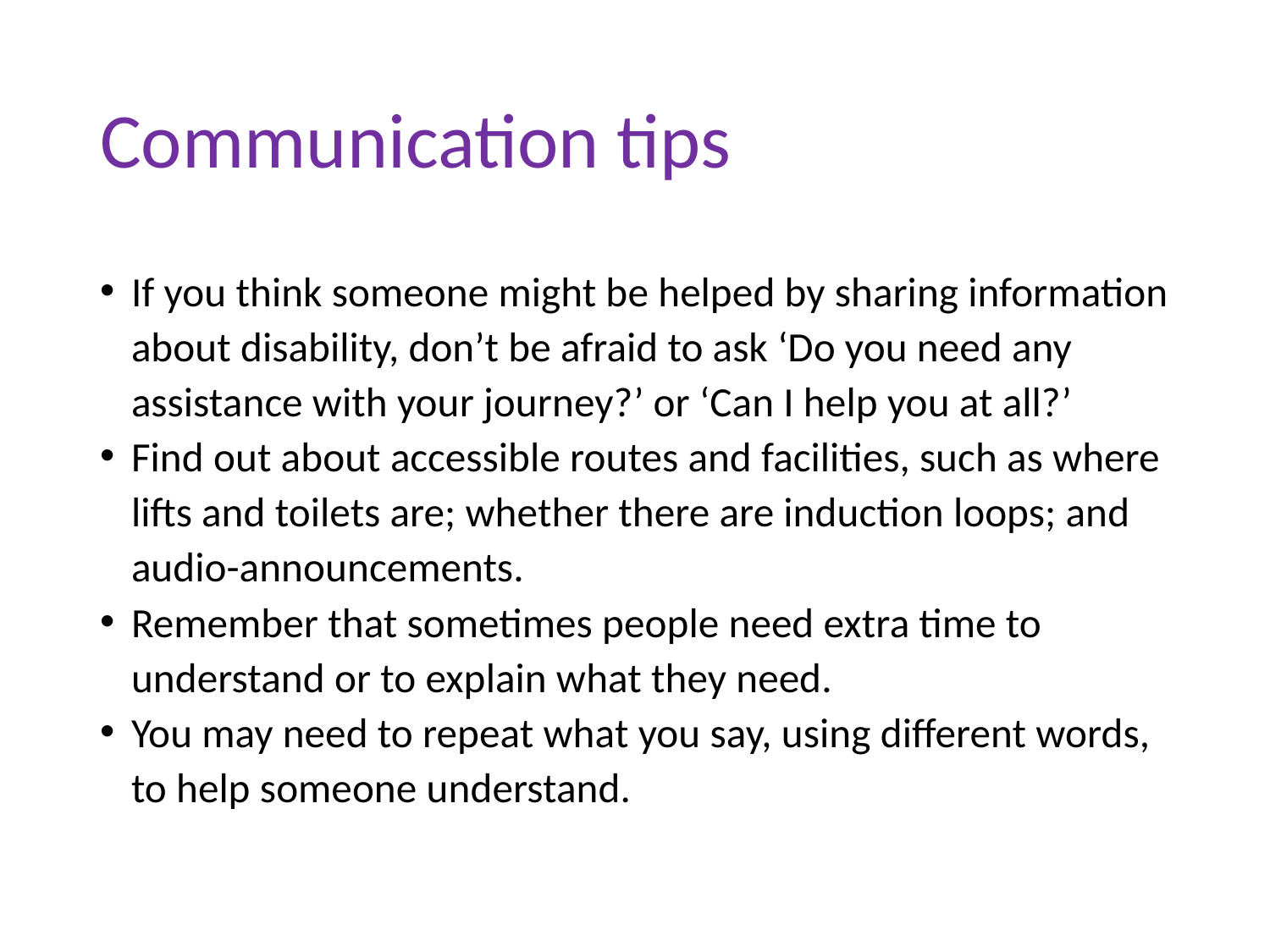

# Communication tips
If you think someone might be helped by sharing information about disability, don’t be afraid to ask ‘Do you need any assistance with your journey?’ or ‘Can I help you at all?’
Find out about accessible routes and facilities, such as where lifts and toilets are; whether there are induction loops; and audio-announcements.
Remember that sometimes people need extra time to understand or to explain what they need.
You may need to repeat what you say, using different words, to help someone understand.